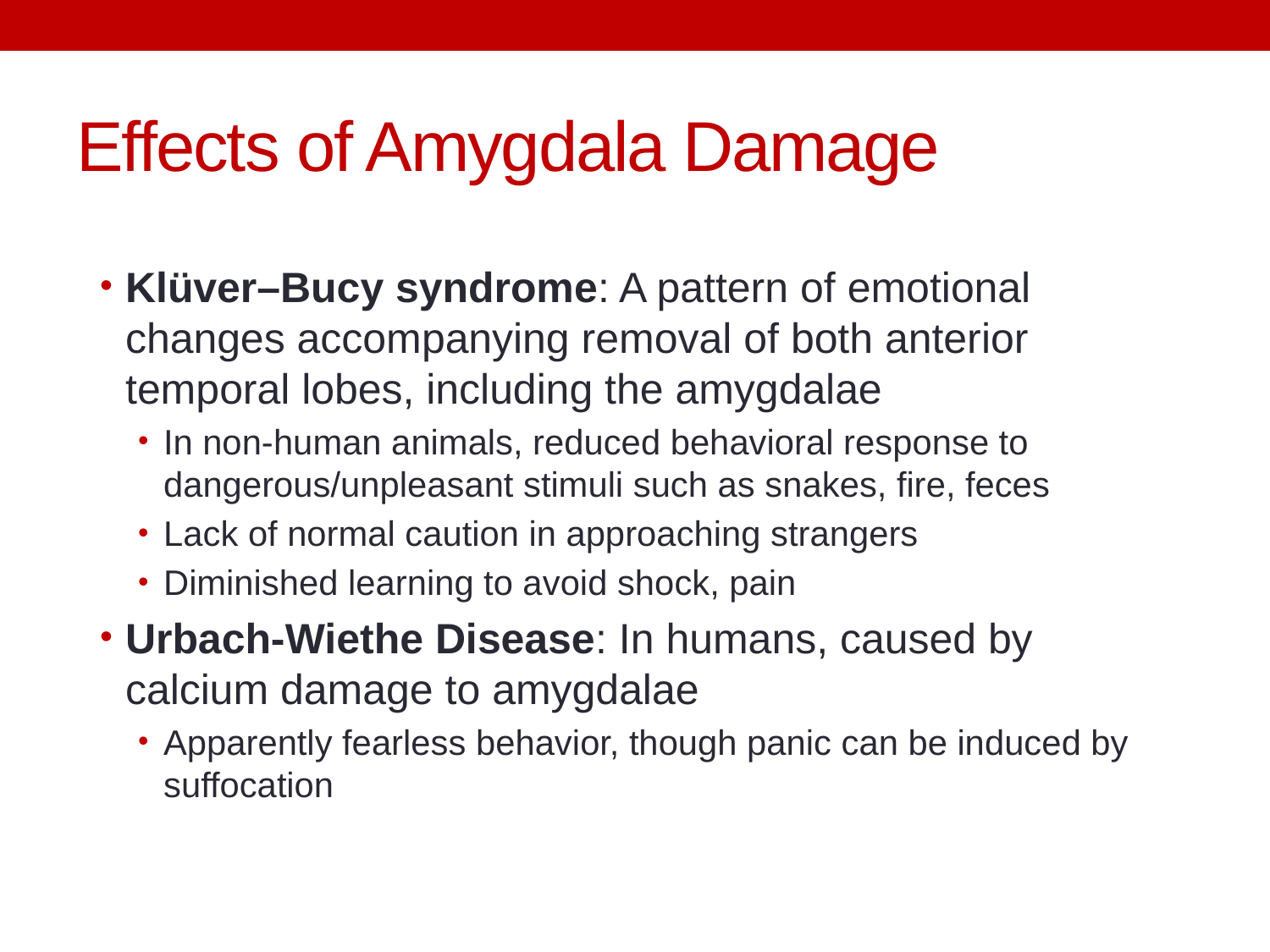

# Effects of Amygdala Damage
Klüver–Bucy syndrome: A pattern of emotional changes accompanying removal of both anterior temporal lobes, including the amygdalae
In non-human animals, reduced behavioral response to dangerous/unpleasant stimuli such as snakes, fire, feces
Lack of normal caution in approaching strangers
Diminished learning to avoid shock, pain
Urbach-Wiethe Disease: In humans, caused by calcium damage to amygdalae
Apparently fearless behavior, though panic can be induced by suffocation